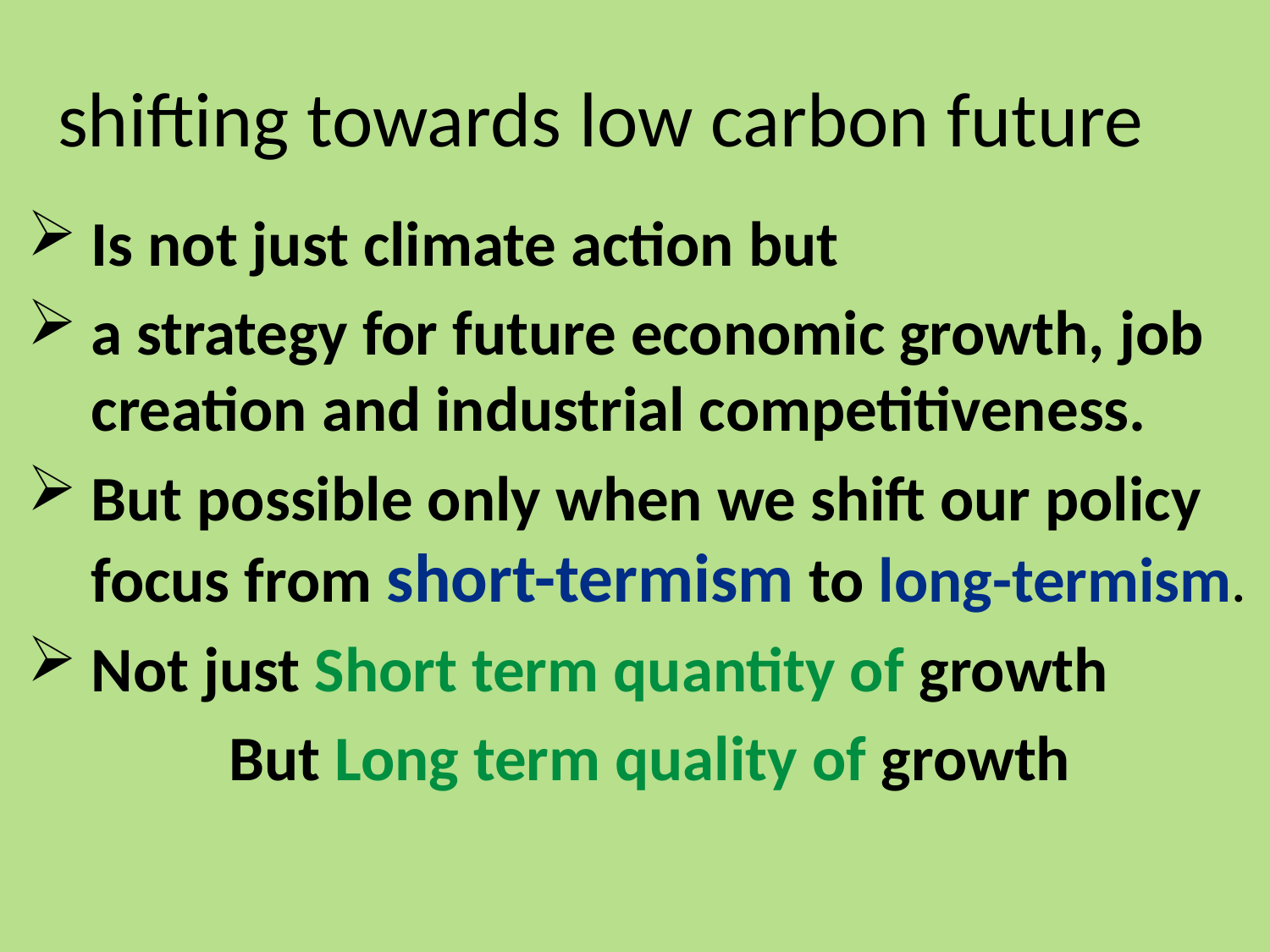

# shifting towards low carbon future
Is not just climate action but
a strategy for future economic growth, job creation and industrial competitiveness.
But possible only when we shift our policy focus from short-termism to long-termism.
Not just Short term quantity of growth
              But Long term quality of growth